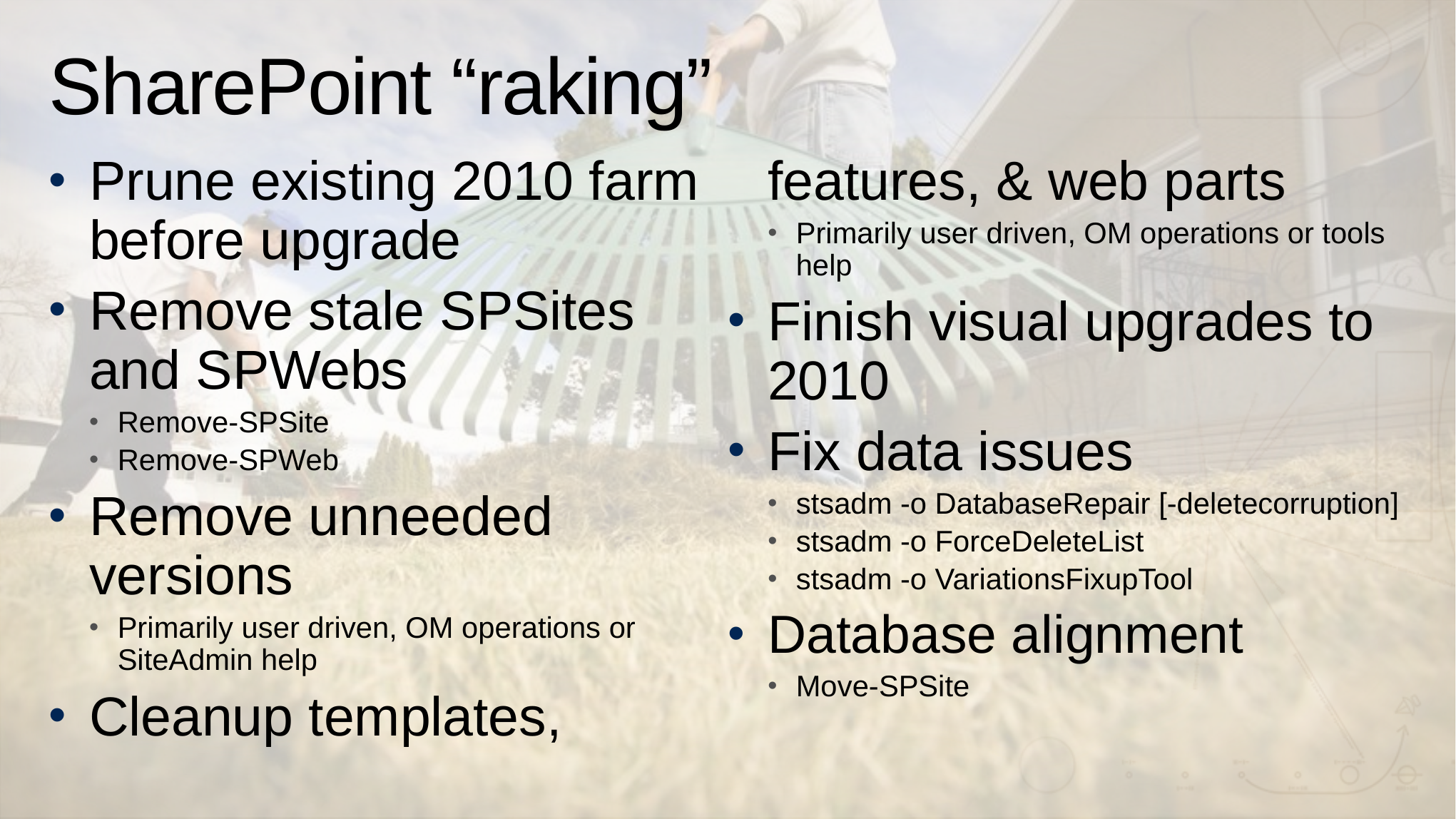

# SharePoint “raking”
Prune existing 2010 farm before upgrade
Remove stale SPSites and SPWebs
Remove-SPSite
Remove-SPWeb
Remove unneeded versions
Primarily user driven, OM operations or SiteAdmin help
Cleanup templates, features, & web parts
Primarily user driven, OM operations or tools help
Finish visual upgrades to 2010
Fix data issues
stsadm -o DatabaseRepair [-deletecorruption]
stsadm -o ForceDeleteList
stsadm -o VariationsFixupTool
Database alignment
Move-SPSite